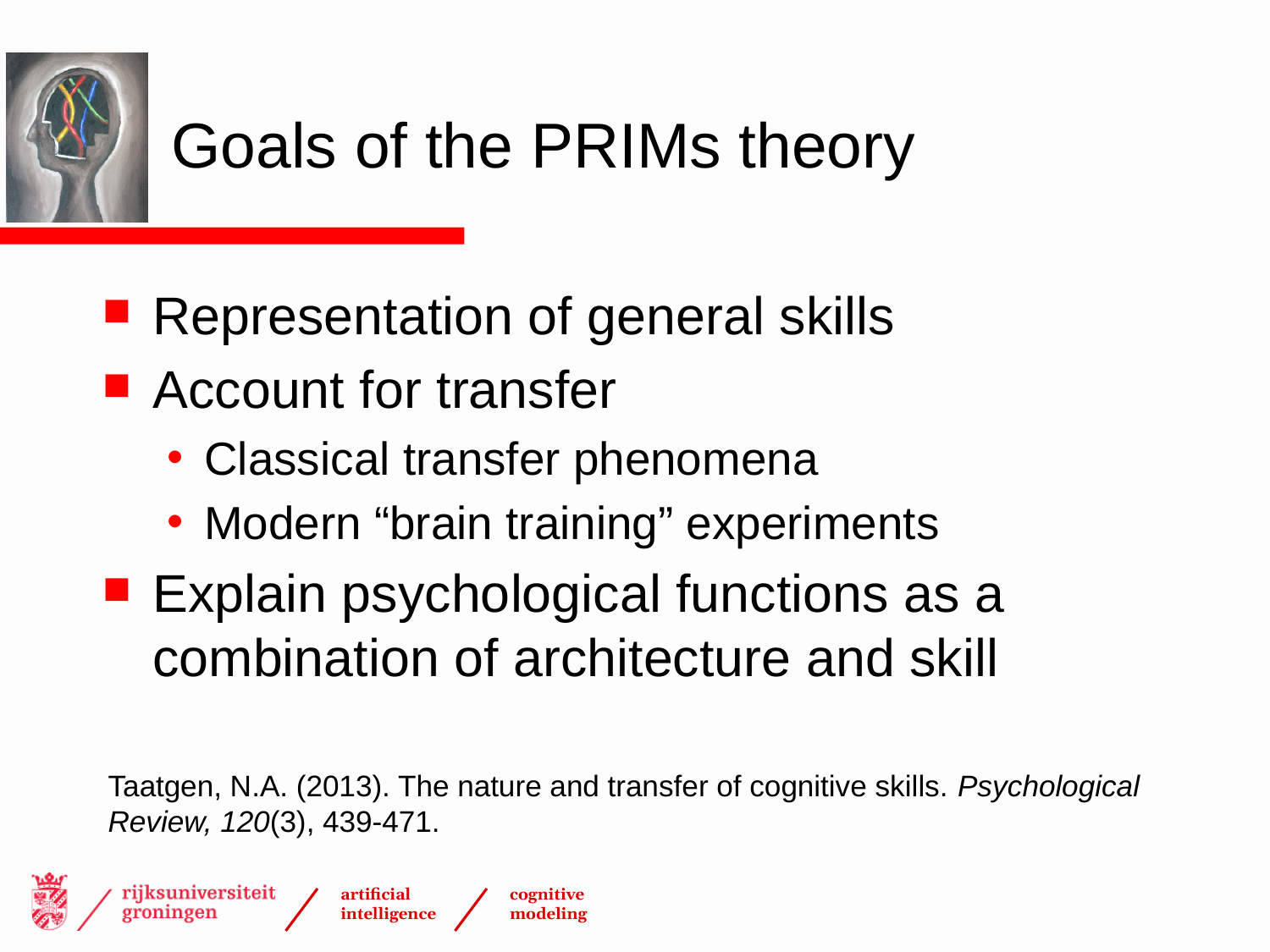

# Goals of the PRIMs theory
Representation of general skills
Account for transfer
Classical transfer phenomena
Modern “brain training” experiments
Explain psychological functions as a combination of architecture and skill

Taatgen, N.A. (2013). The nature and transfer of cognitive skills. Psychological Review, 120(3), 439-471.